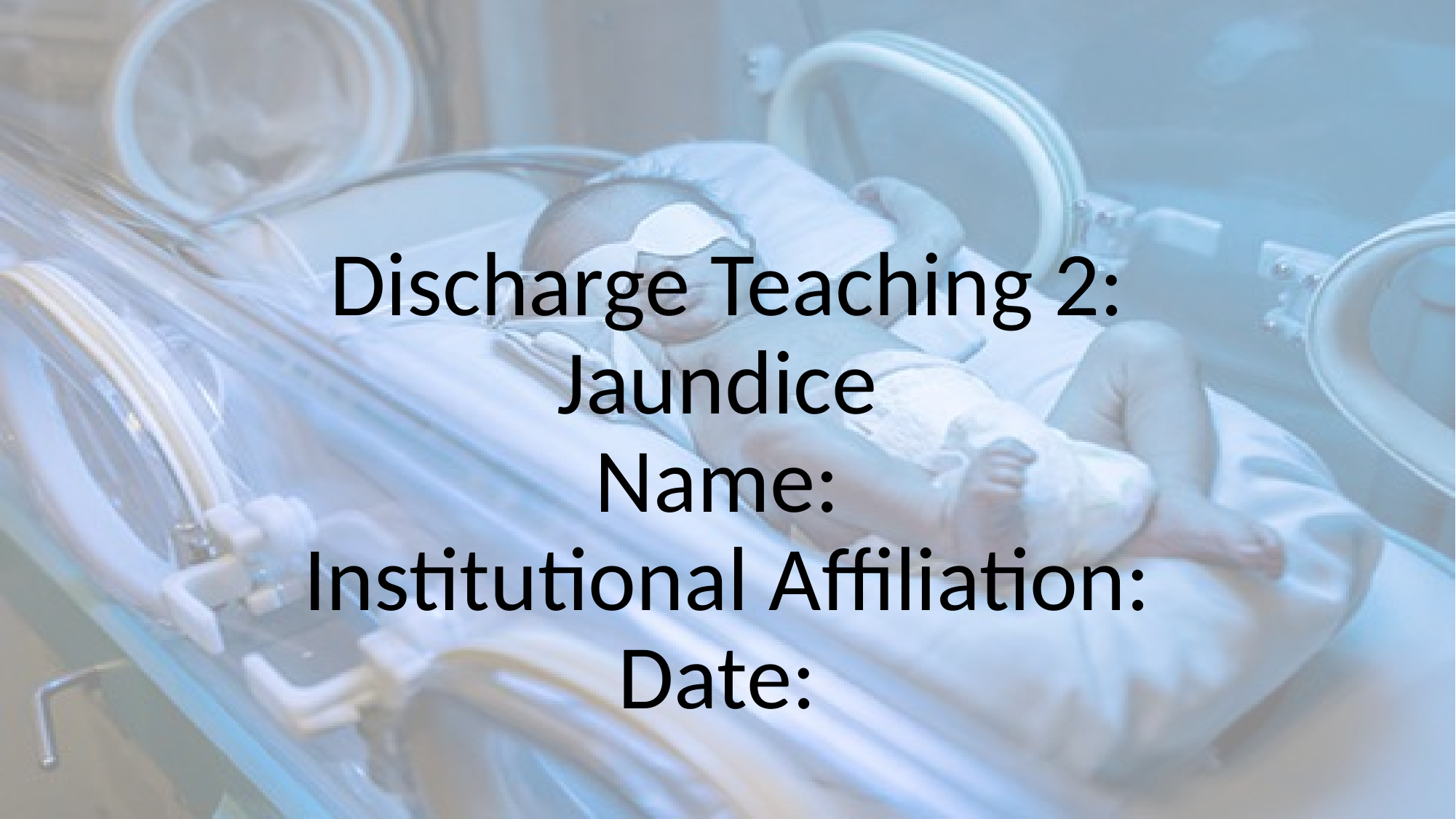

# Discharge Teaching 2: Jaundice Name: Institutional Affiliation: Date: